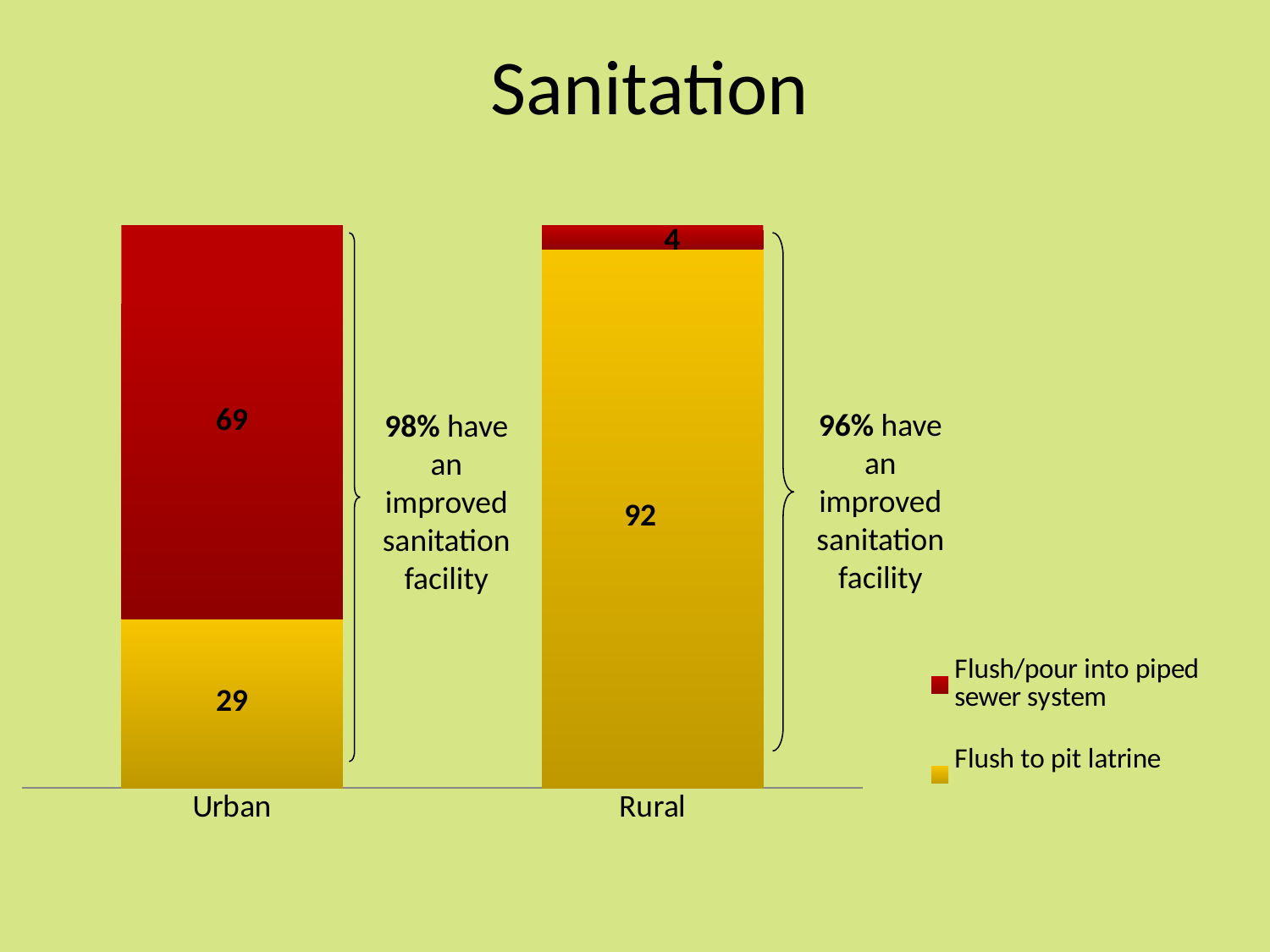

# Sanitation

### Chart

| Category | Flush to pit latrine | Flush/pour into piped sewer system |
|---|---|---|
| Urban | 29.4 | 68.5 |
| Rural | 91.8 | 4.0 |

96% have an improved sanitation facility
98% have an improved sanitation facility